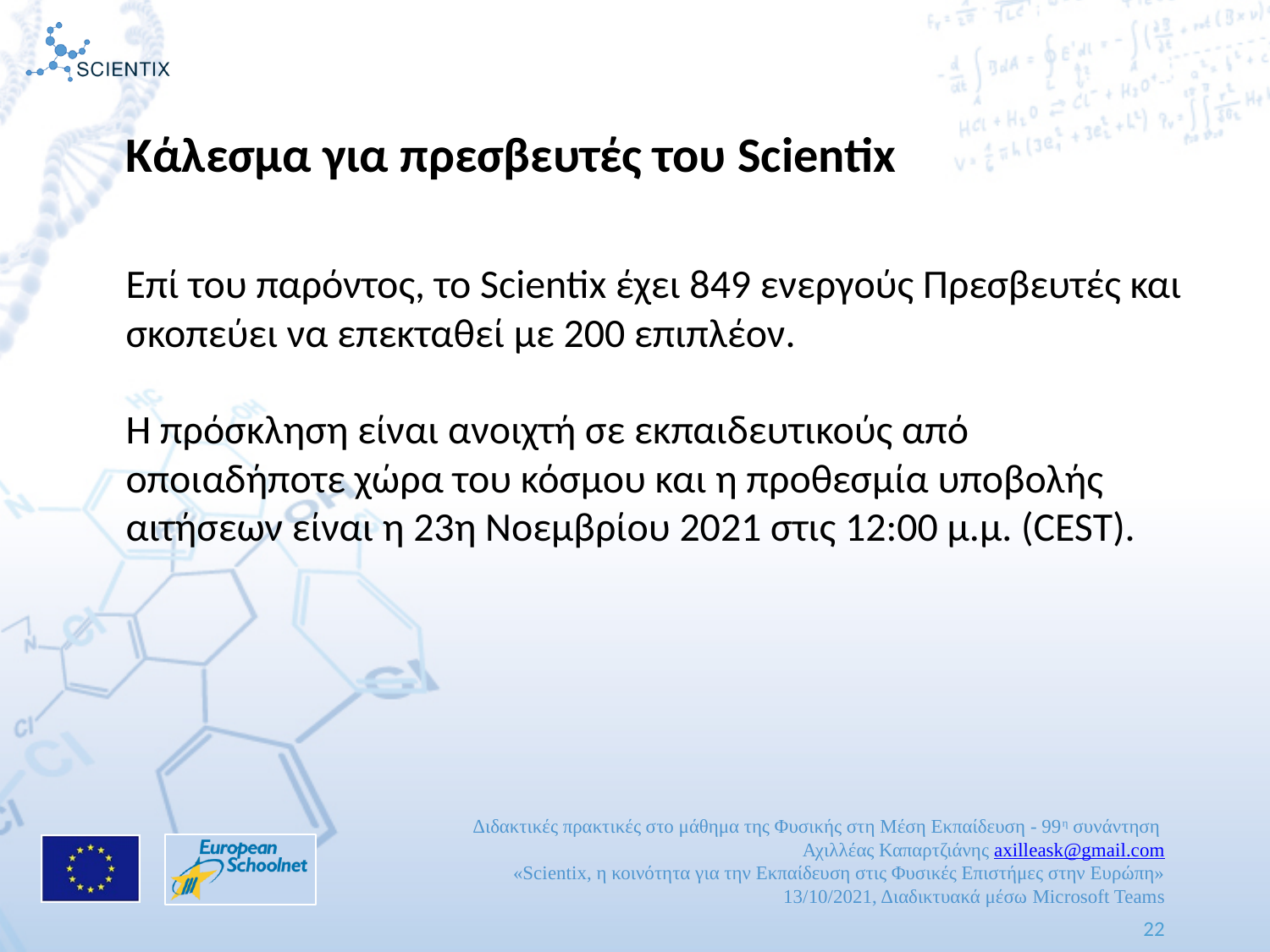

Κάλεσμα για πρεσβευτές του Scientix

Επί του παρόντος, το Scientix έχει 849 ενεργούς Πρεσβευτές και σκοπεύει να επεκταθεί με 200 επιπλέον.

Η πρόσκληση είναι ανοιχτή σε εκπαιδευτικούς από οποιαδήποτε χώρα του κόσμου και η προθεσμία υποβολής αιτήσεων είναι η 23η Νοεμβρίου 2021 στις 12:00 μ.μ. (CEST).